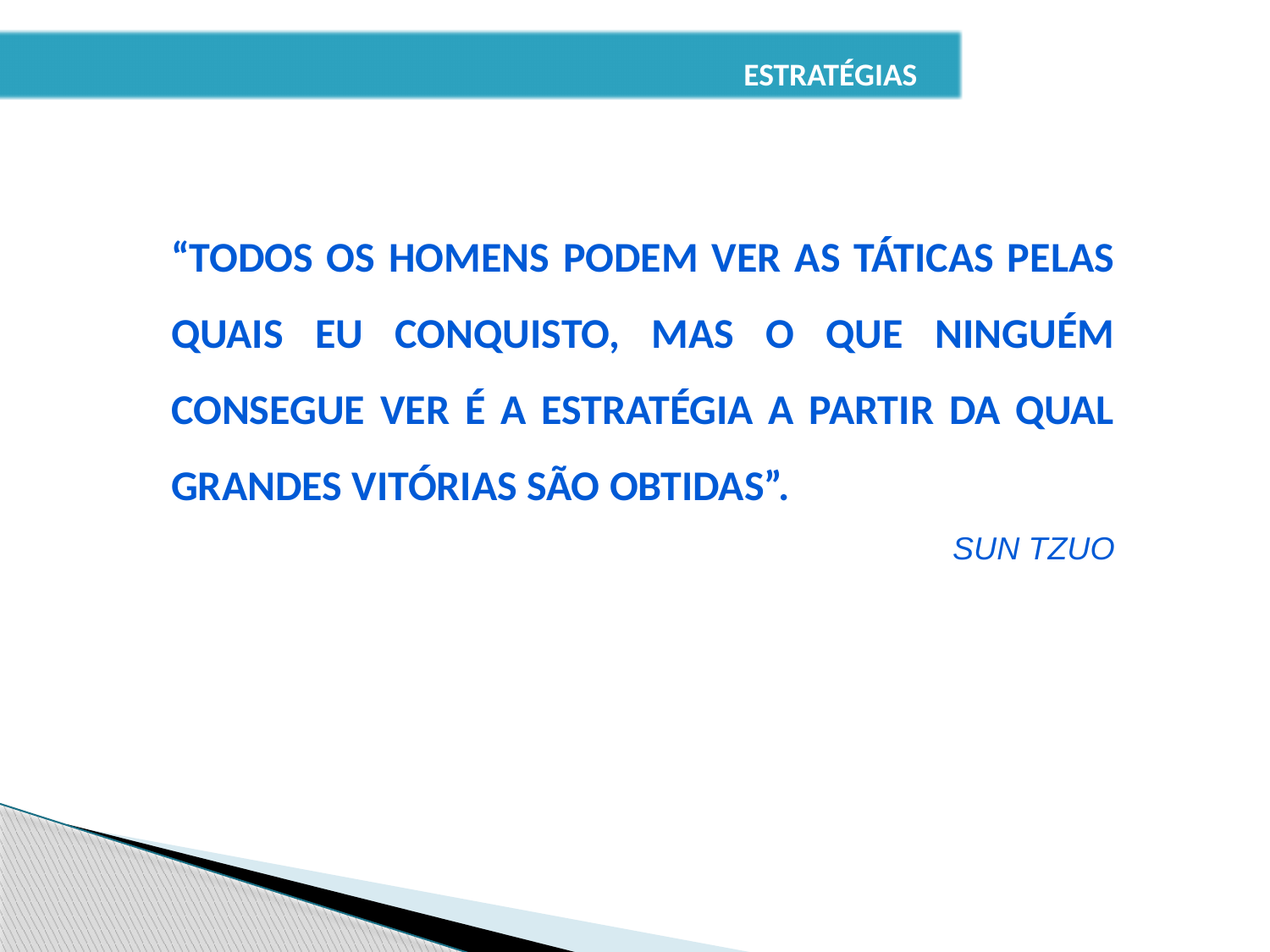

ESTRATÉGIAS
“todos os homens podem ver as táticas pelas quais eu conquisto, mas o que ninguém consegue ver é a estratégia a partir da qual grandes vitórias são obtidas”.
SUN TZUO